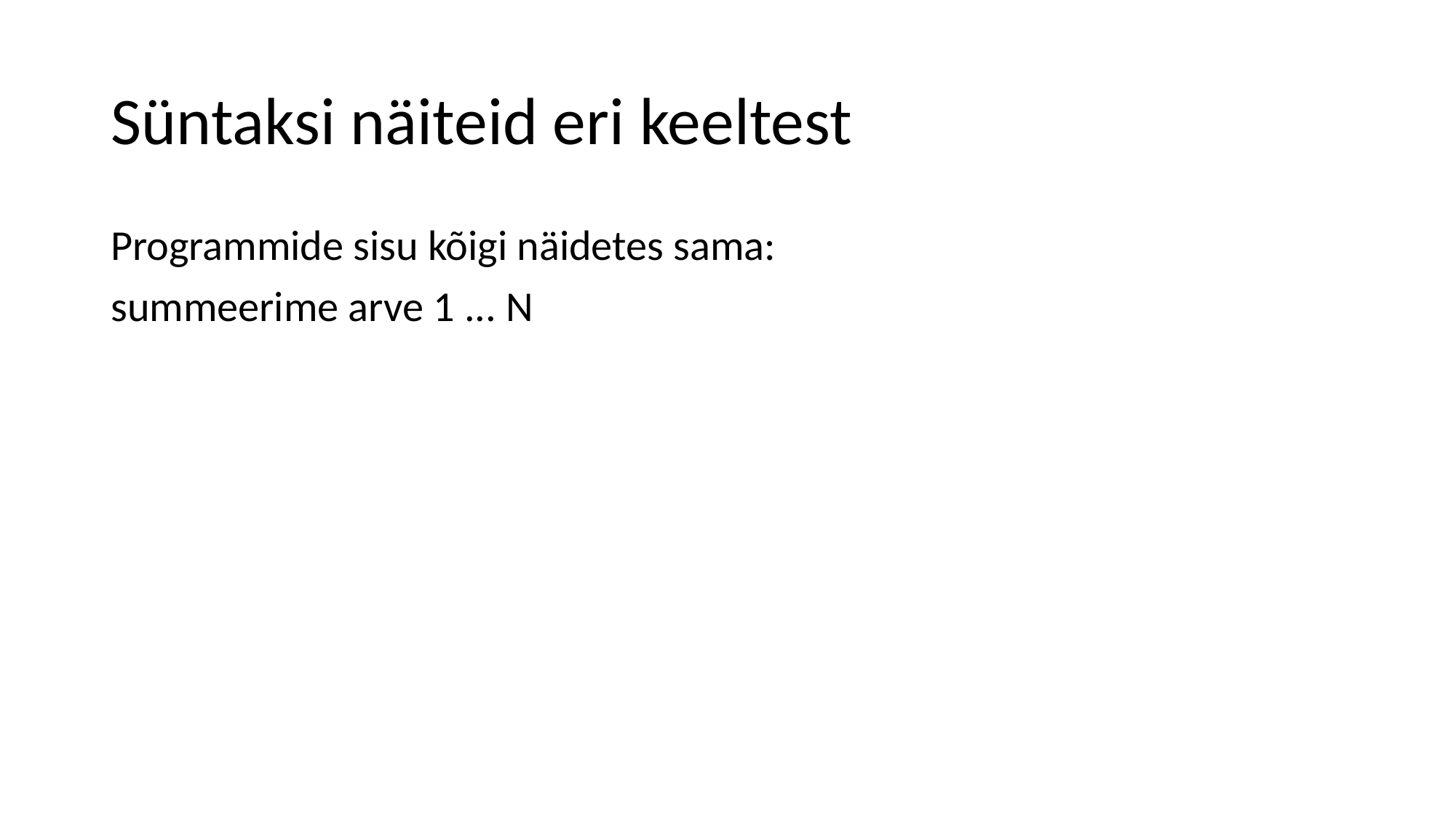

# Süntaksi näiteid eri keeltest
Programmide sisu kõigi näidetes sama:
summeerime arve 1 ... N